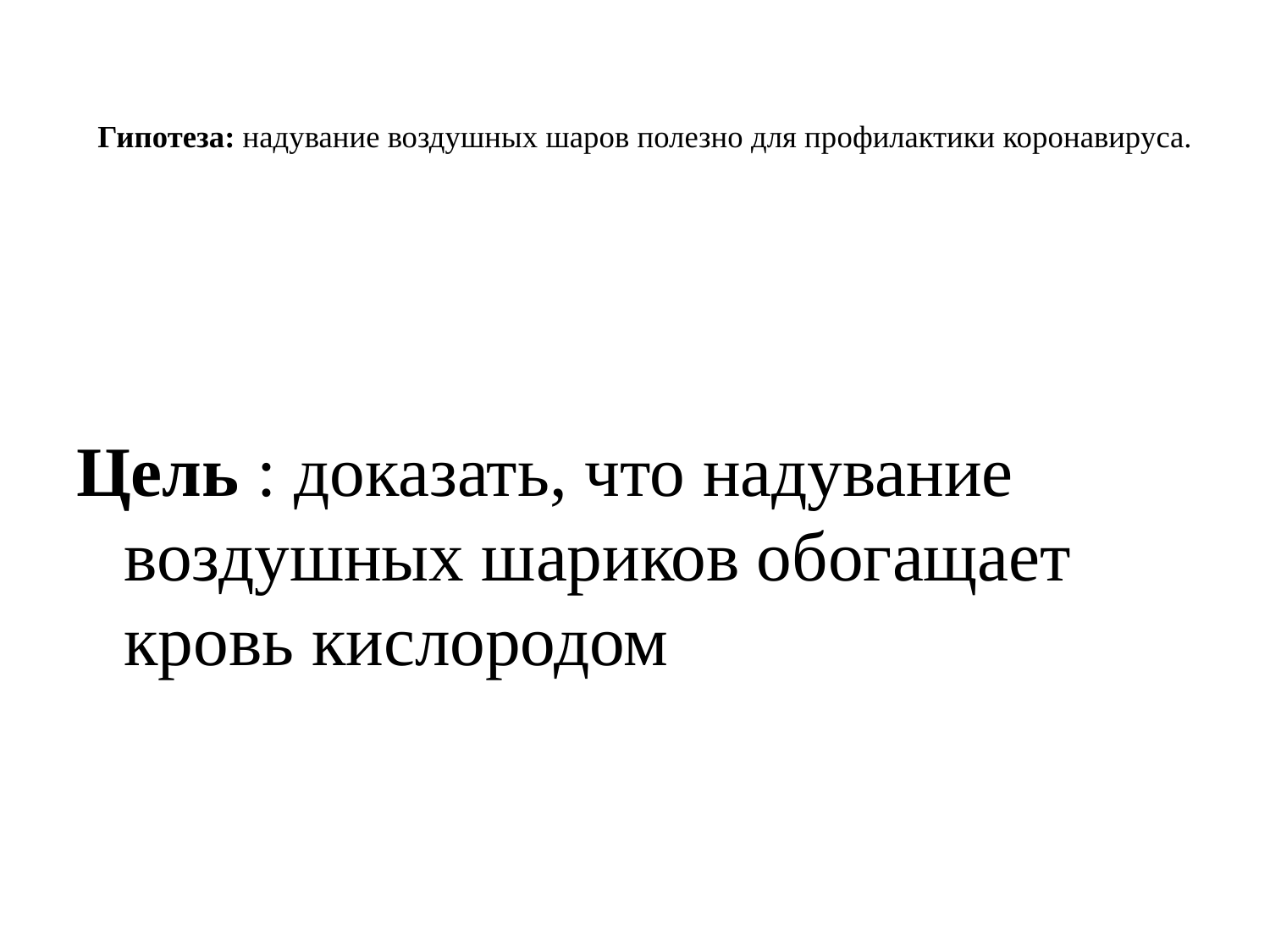

# Гипотеза: надувание воздушных шаров полезно для профилактики коронавируса.

Цель : доказать, что надувание      воздушных шариков обогащает кровь кислородом